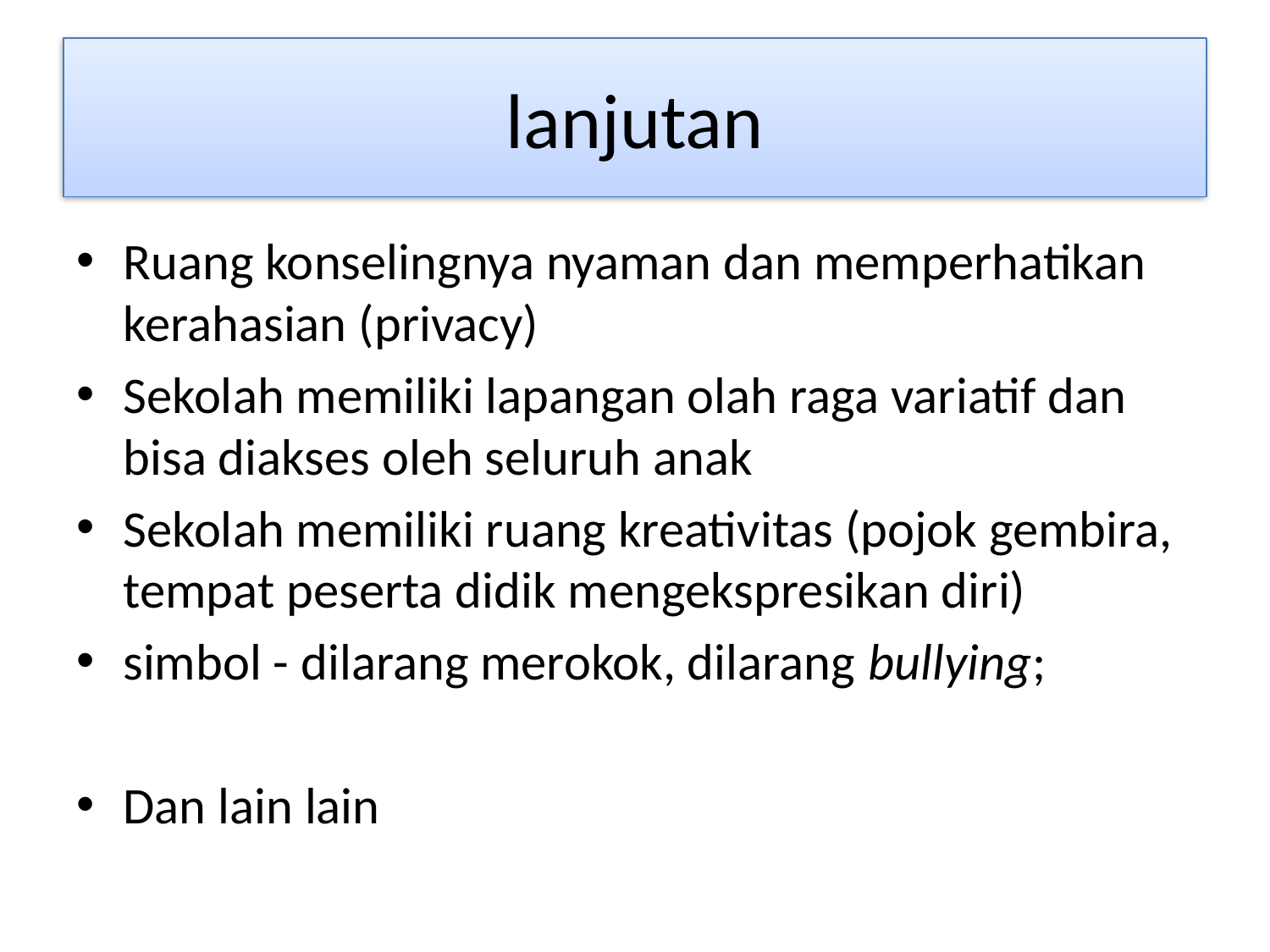

# lanjutan
Ruang konselingnya nyaman dan memperhatikan kerahasian (privacy)
Sekolah memiliki lapangan olah raga variatif dan bisa diakses oleh seluruh anak
Sekolah memiliki ruang kreativitas (pojok gembira, tempat peserta didik mengekspresikan diri)
simbol - dilarang merokok, dilarang bullying;

Dan lain lain